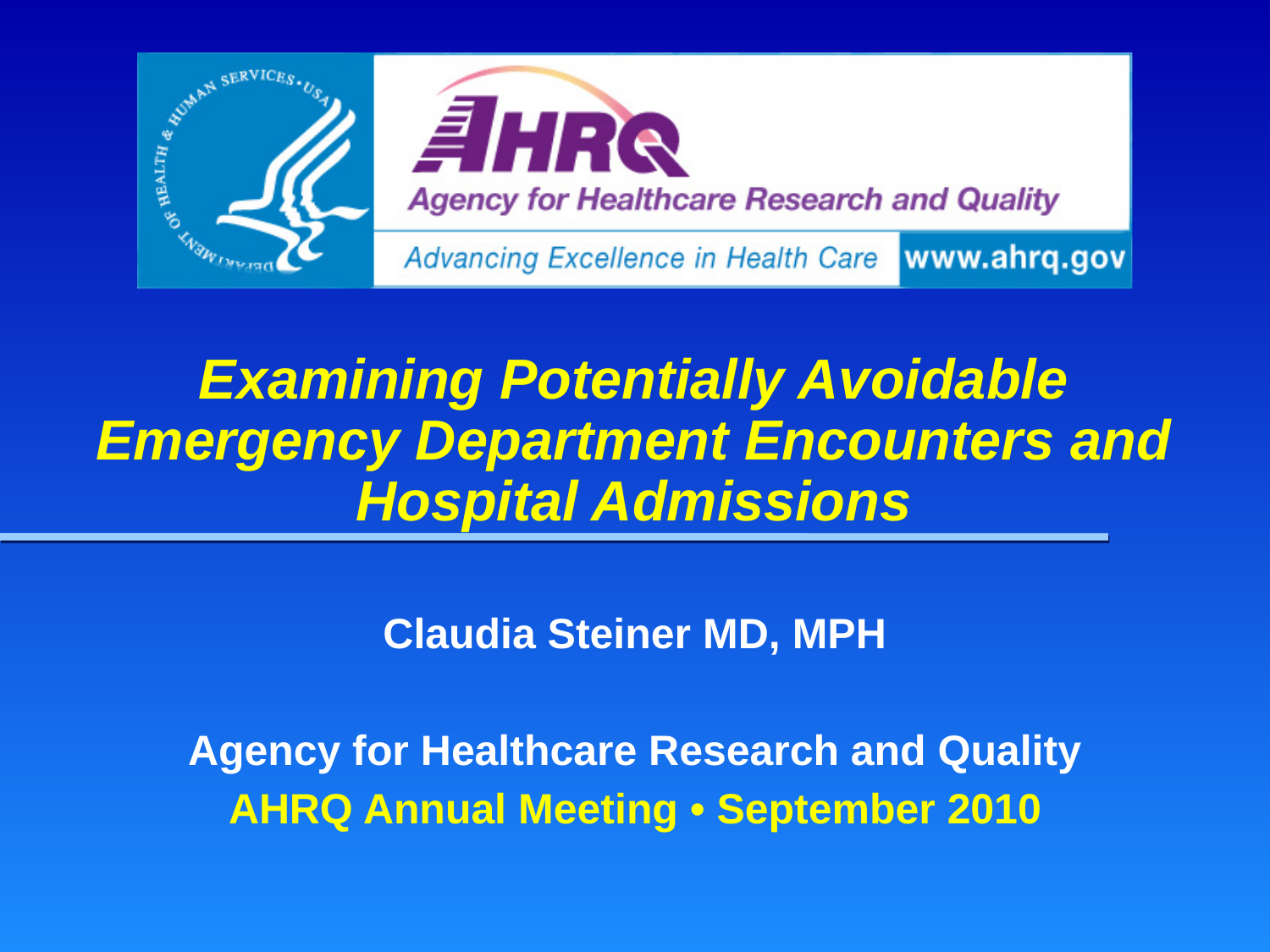

# Examining Potentially Avoidable Emergency Department Encounters and Hospital Admissions
Claudia Steiner MD, MPH

Agency for Healthcare Research and Quality
AHRQ Annual Meeting • September 2010